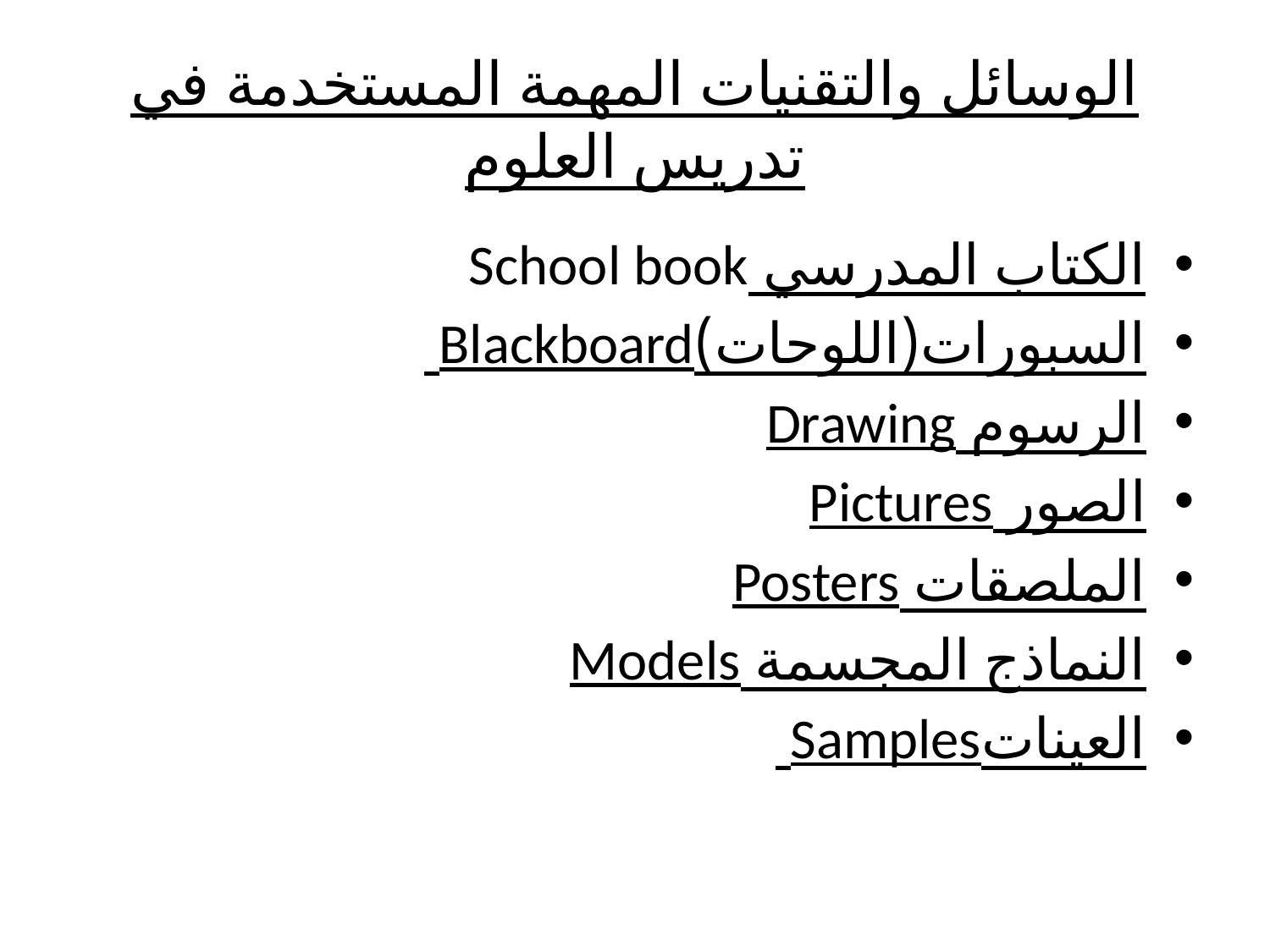

# الوسائل والتقنيات المهمة المستخدمة في تدريس العلوم
الكتاب المدرسي School book
السبورات(اللوحات)Blackboard
الرسوم Drawing
الصور Pictures
الملصقات Posters
النماذج المجسمة Models
العيناتSamples